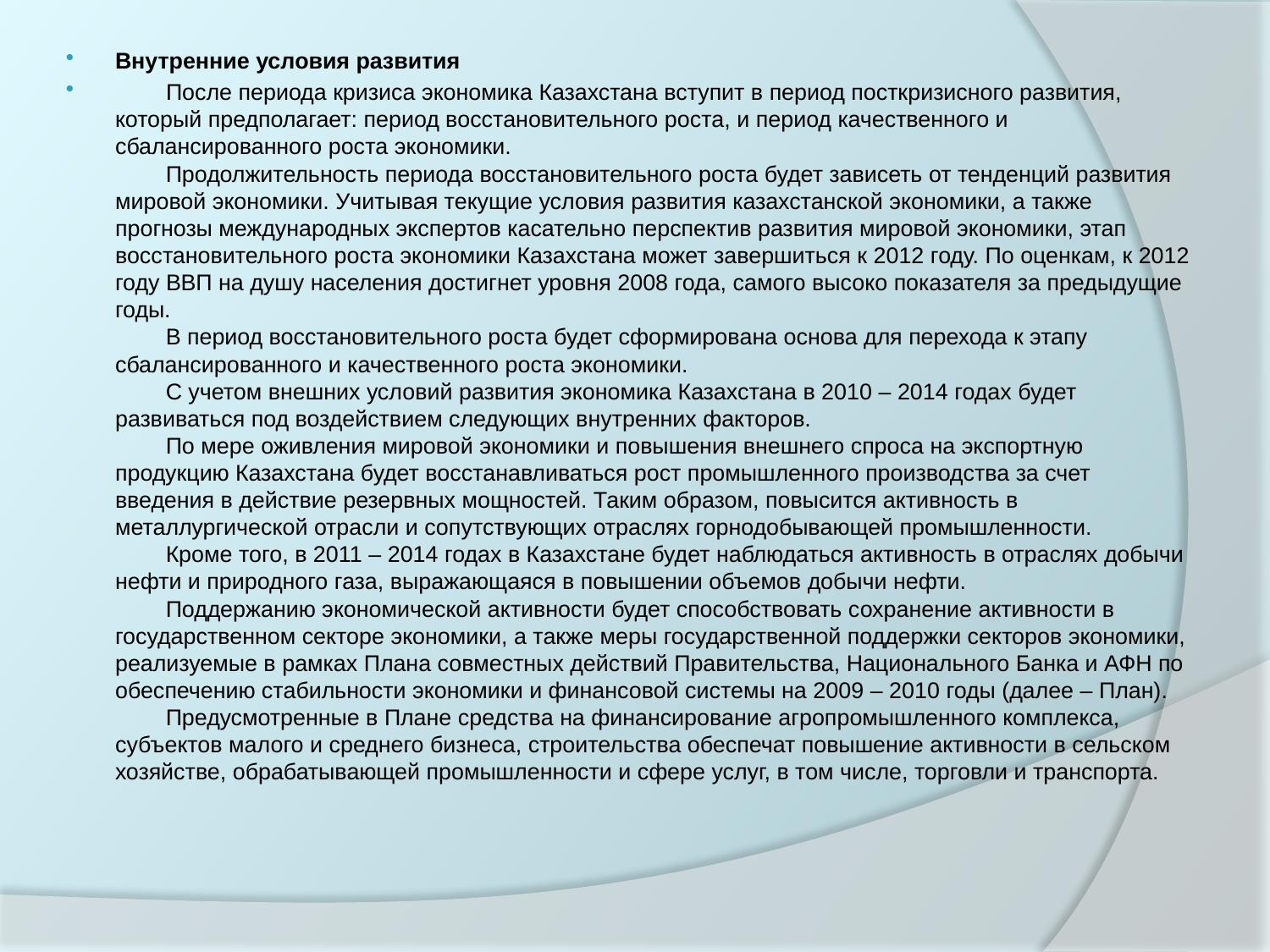

Внутренние условия развития
        После периода кризиса экономика Казахстана вступит в период посткризисного развития, который предполагает: период восстановительного роста, и период качественного и сбалансированного роста экономики. 
        Продолжительность периода восстановительного роста будет зависеть от тенденций развития мировой экономики. Учитывая текущие условия развития казахстанской экономики, а также прогнозы международных экспертов касательно перспектив развития мировой экономики, этап восстановительного роста экономики Казахстана может завершиться к 2012 году. По оценкам, к 2012 году ВВП на душу населения достигнет уровня 2008 года, самого высоко показателя за предыдущие годы.
        В период восстановительного роста будет сформирована основа для перехода к этапу сбалансированного и качественного роста экономики. 
        С учетом внешних условий развития экономика Казахстана в 2010 – 2014 годах будет развиваться под воздействием следующих внутренних факторов.
        По мере оживления мировой экономики и повышения внешнего спроса на экспортную продукцию Казахстана будет восстанавливаться рост промышленного производства за счет введения в действие резервных мощностей. Таким образом, повысится активность в металлургической отрасли и сопутствующих отраслях горнодобывающей промышленности.
        Кроме того, в 2011 – 2014 годах в Казахстане будет наблюдаться активность в отраслях добычи нефти и природного газа, выражающаяся в повышении объемов добычи нефти.
        Поддержанию экономической активности будет способствовать сохранение активности в государственном секторе экономики, а также меры государственной поддержки секторов экономики, реализуемые в рамках Плана совместных действий Правительства, Национального Банка и АФН по обеспечению стабильности экономики и финансовой системы на 2009 – 2010 годы (далее – План). 
        Предусмотренные в Плане средства на финансирование агропромышленного комплекса, субъектов малого и среднего бизнеса, строительства обеспечат повышение активности в сельском хозяйстве, обрабатывающей промышленности и сфере услуг, в том числе, торговли и транспорта.